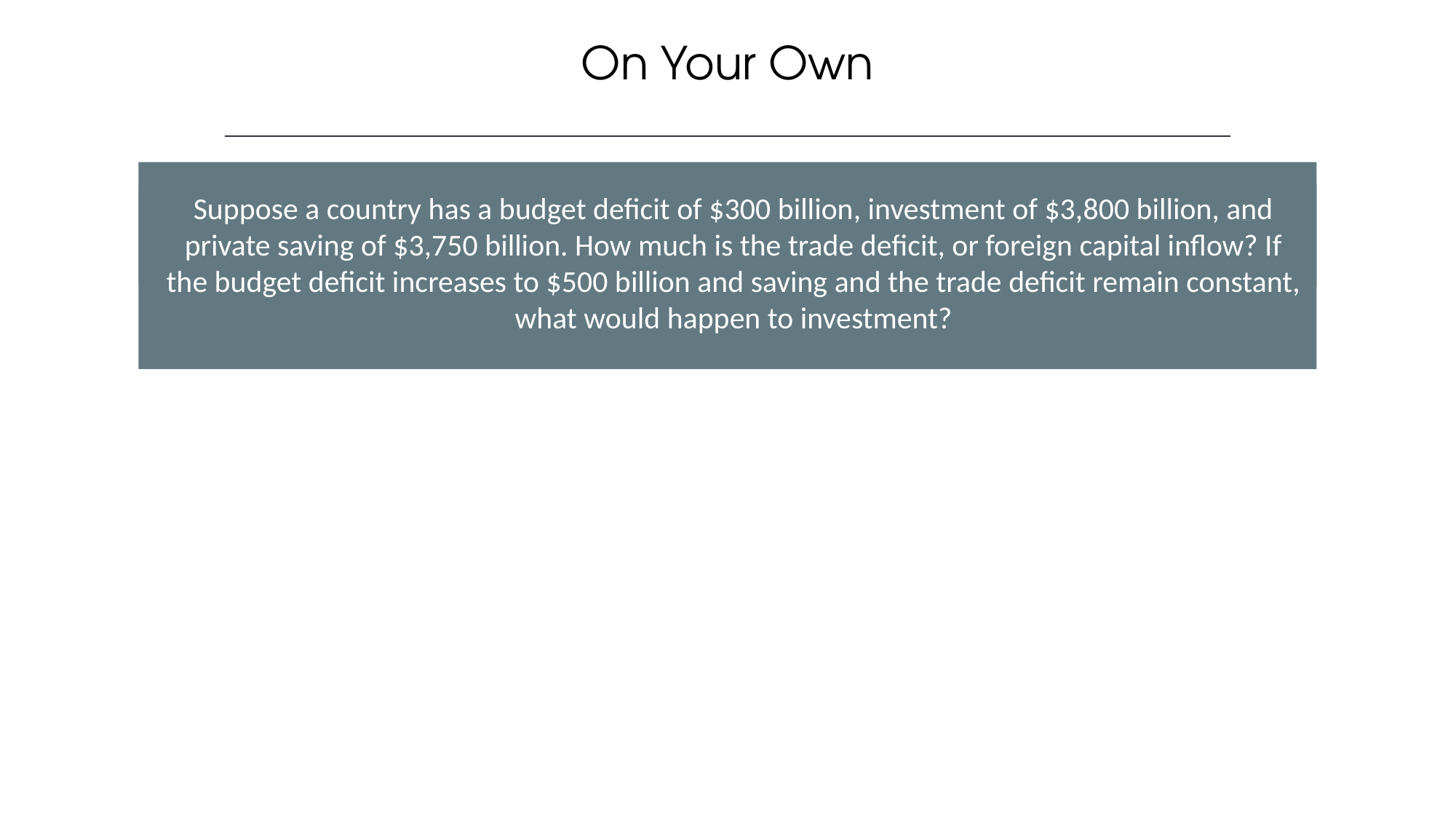

On Your Own
HAWKES LEARNING

Suppose a country has a budget deficit of $300 billion, investment of $3,800 billion, and private saving of $3,750 billion. How much is the trade deficit, or foreign capital inflow? If the budget deficit increases to $500 billion and saving and the trade deficit remain constant, what would happen to investment?
The CPI is subject to two types of bias: substitution bias and quality/new goods bias.